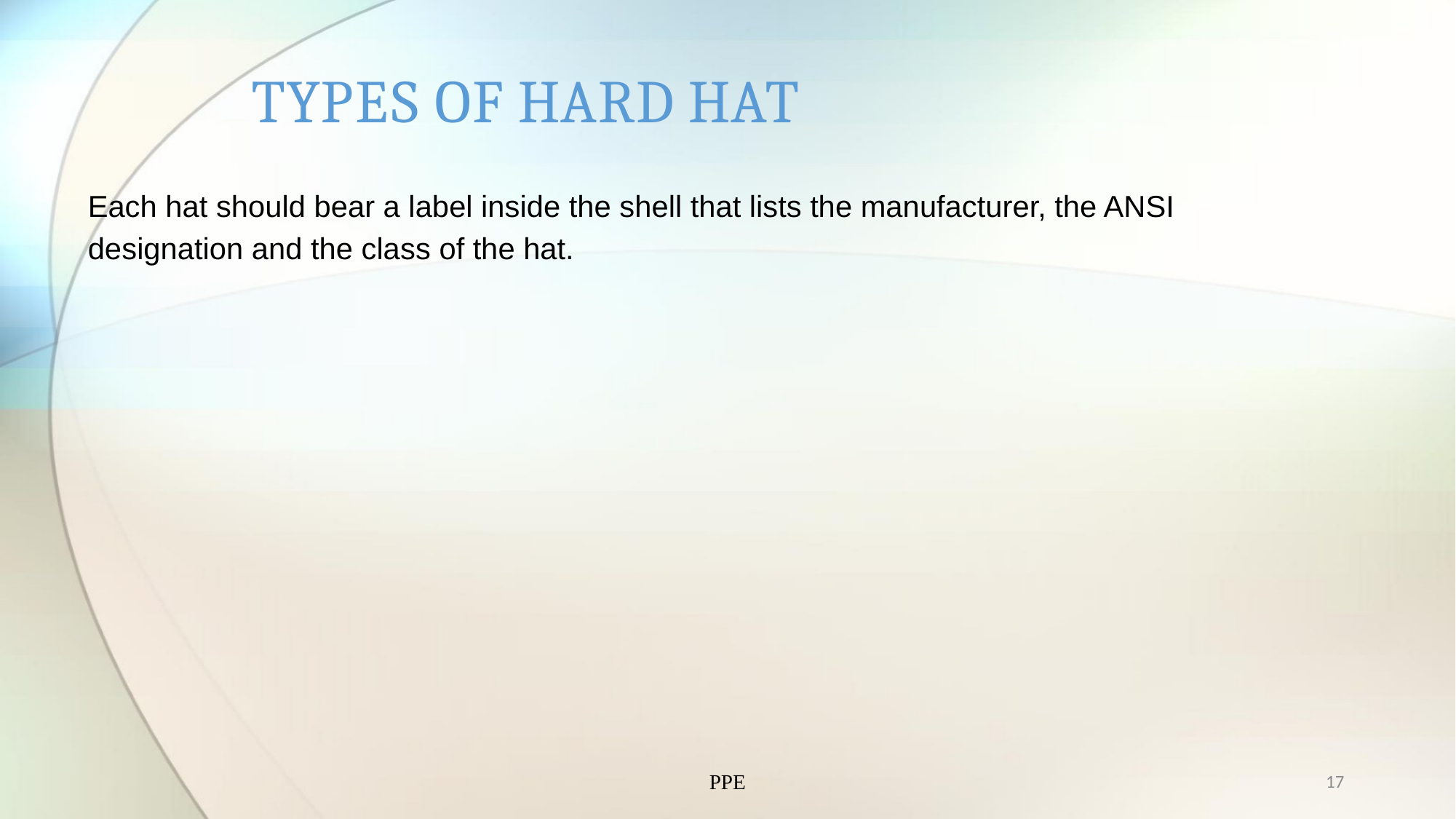

# TYPES OF HARD HAT
Each hat should bear a label inside the shell that lists the manufacturer, the ANSI
designation and the class of the hat.
PPE
17